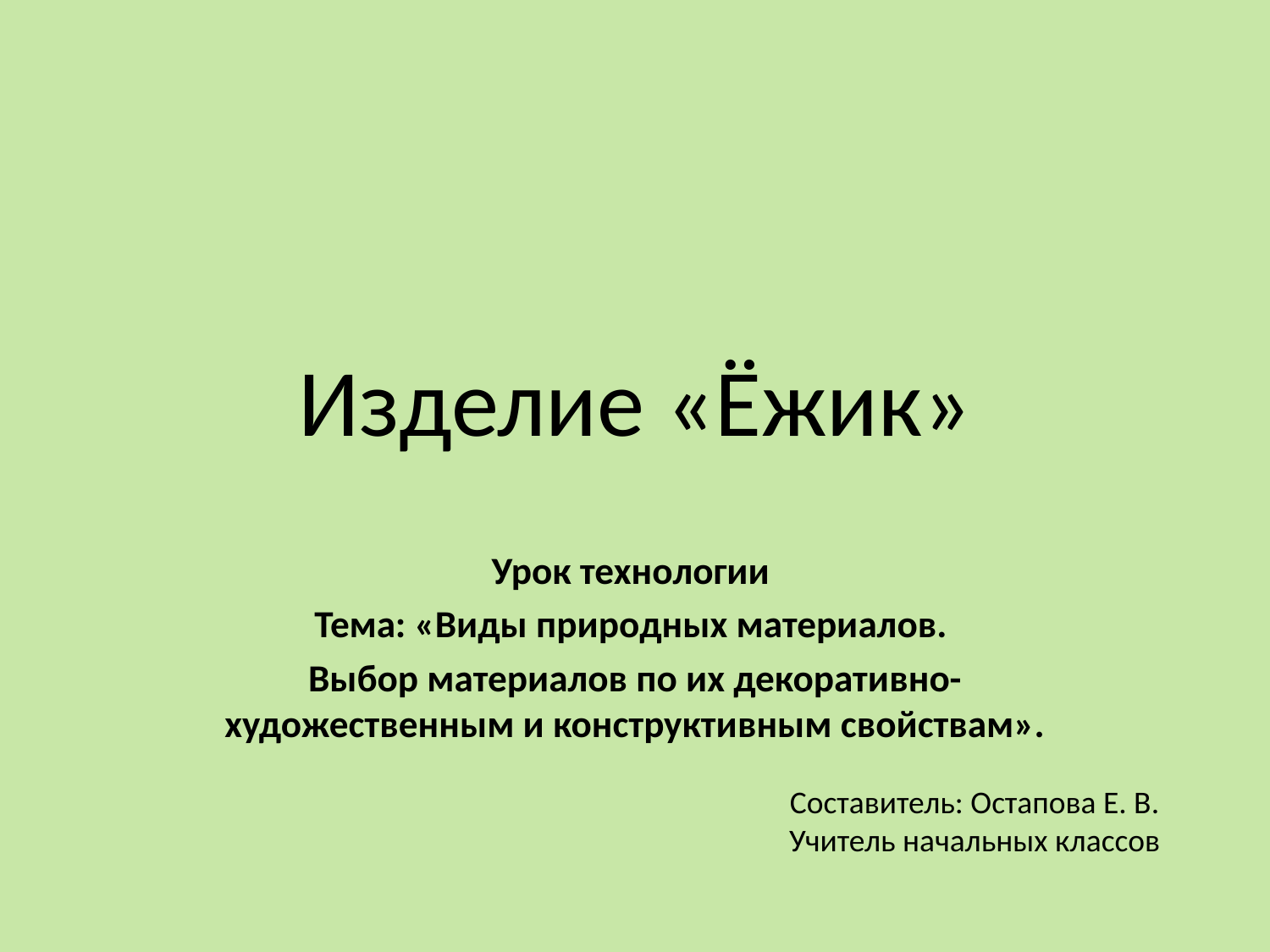

# Изделие «Ёжик»
Урок технологии
Тема: «Виды природных материалов.
Выбор материалов по их декоративно-художественным и конструктивным свойствам».

Составитель: Остапова Е. В.
Учитель начальных классов